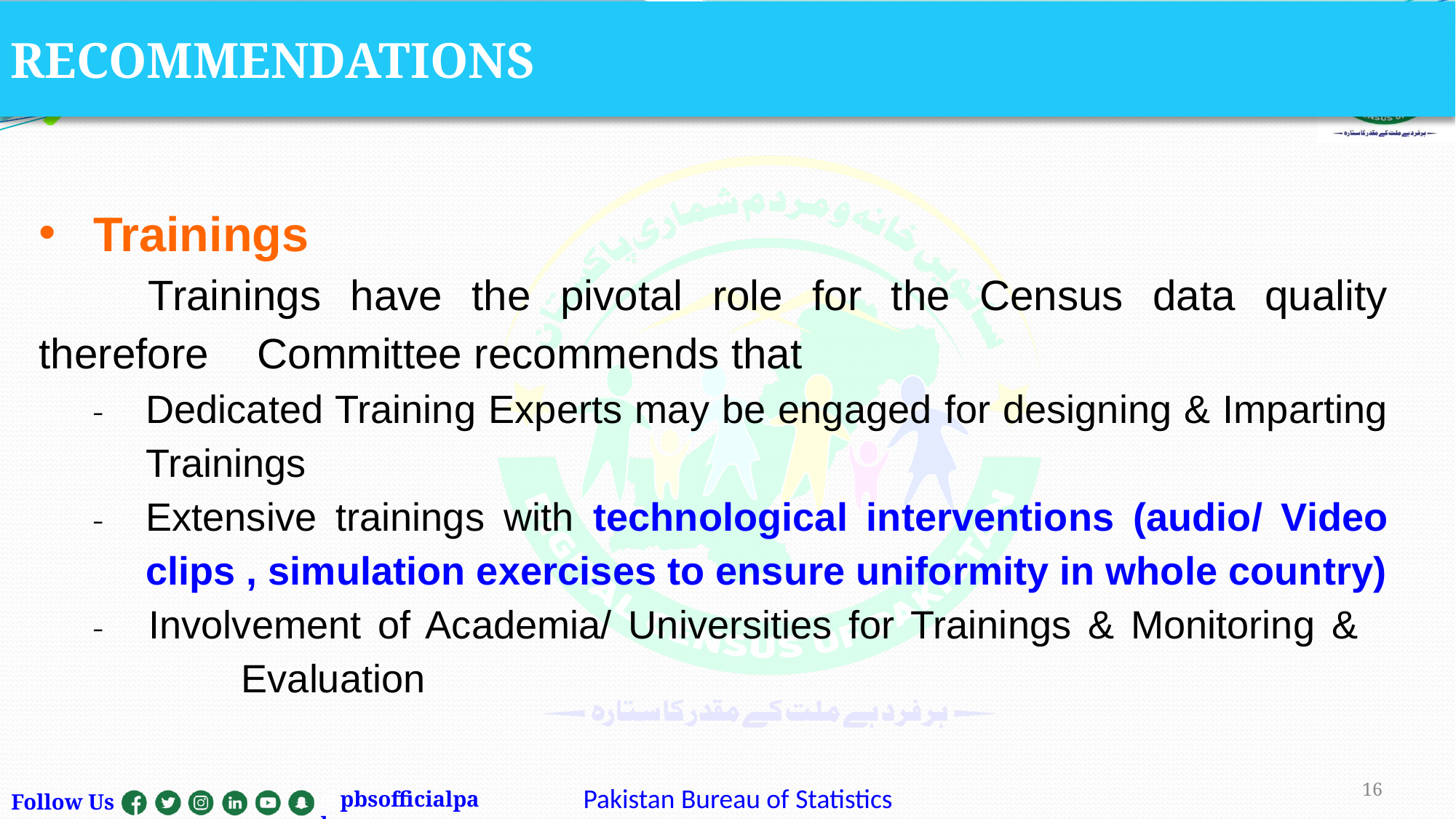

# RECOMMENDATIONS

Trainings
	Trainings have the pivotal role for the Census data quality therefore 	Committee recommends that
Dedicated Training Experts may be engaged for designing & Imparting Trainings
Extensive trainings with technological interventions (audio/ Video clips , simulation exercises to ensure uniformity in whole country)
 Involvement of Academia/ Universities for Trainings & Monitoring & 		Evaluation
16